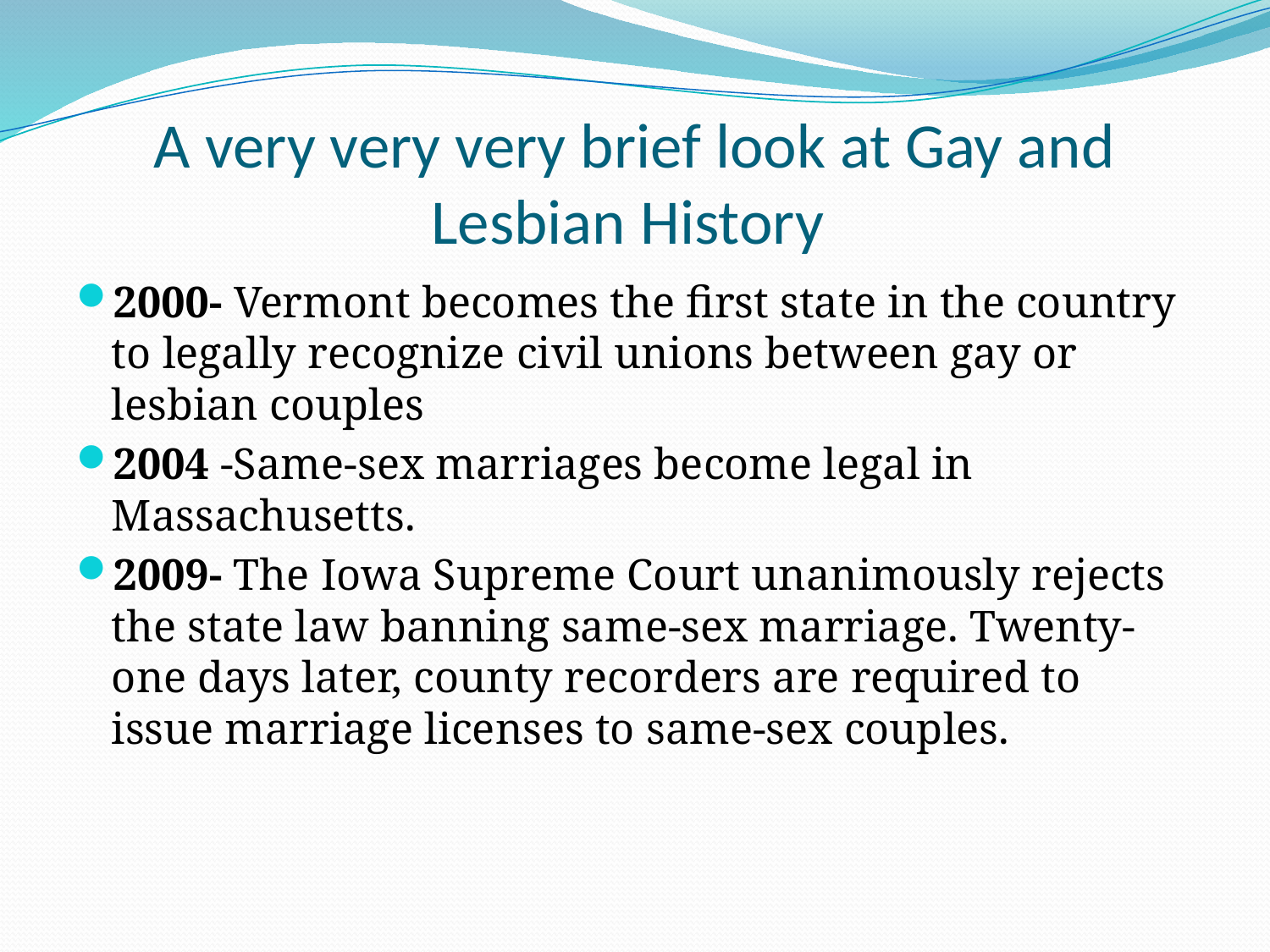

# A very very very brief look at Gay and Lesbian History
2000- Vermont becomes the first state in the country to legally recognize civil unions between gay or lesbian couples
2004 -Same-sex marriages become legal in Massachusetts.
2009- The Iowa Supreme Court unanimously rejects the state law banning same-sex marriage. Twenty-one days later, county recorders are required to issue marriage licenses to same-sex couples.